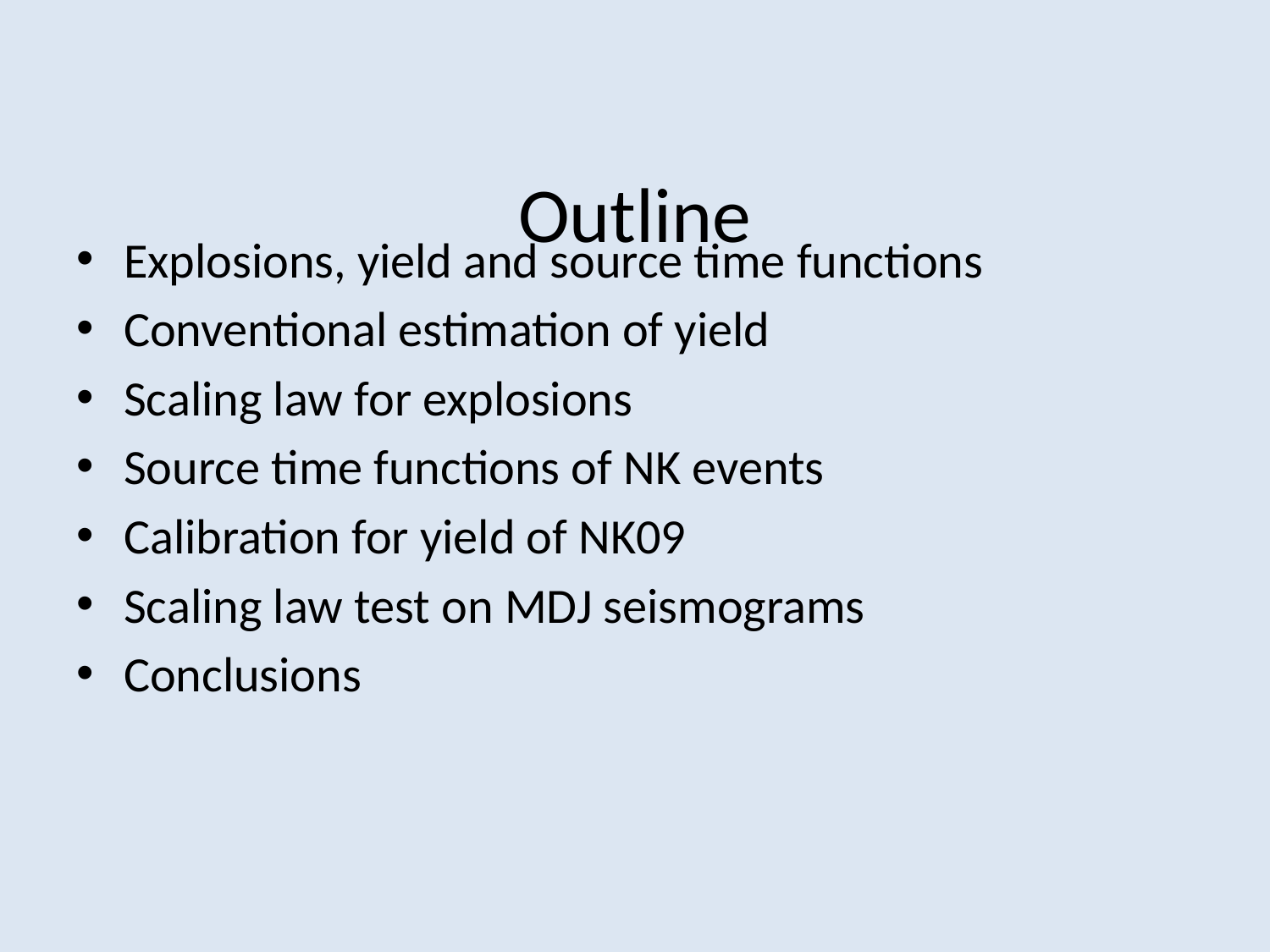

# Outline
Explosions, yield and source time functions
Conventional estimation of yield
Scaling law for explosions
Source time functions of NK events
Calibration for yield of NK09
Scaling law test on MDJ seismograms
Conclusions